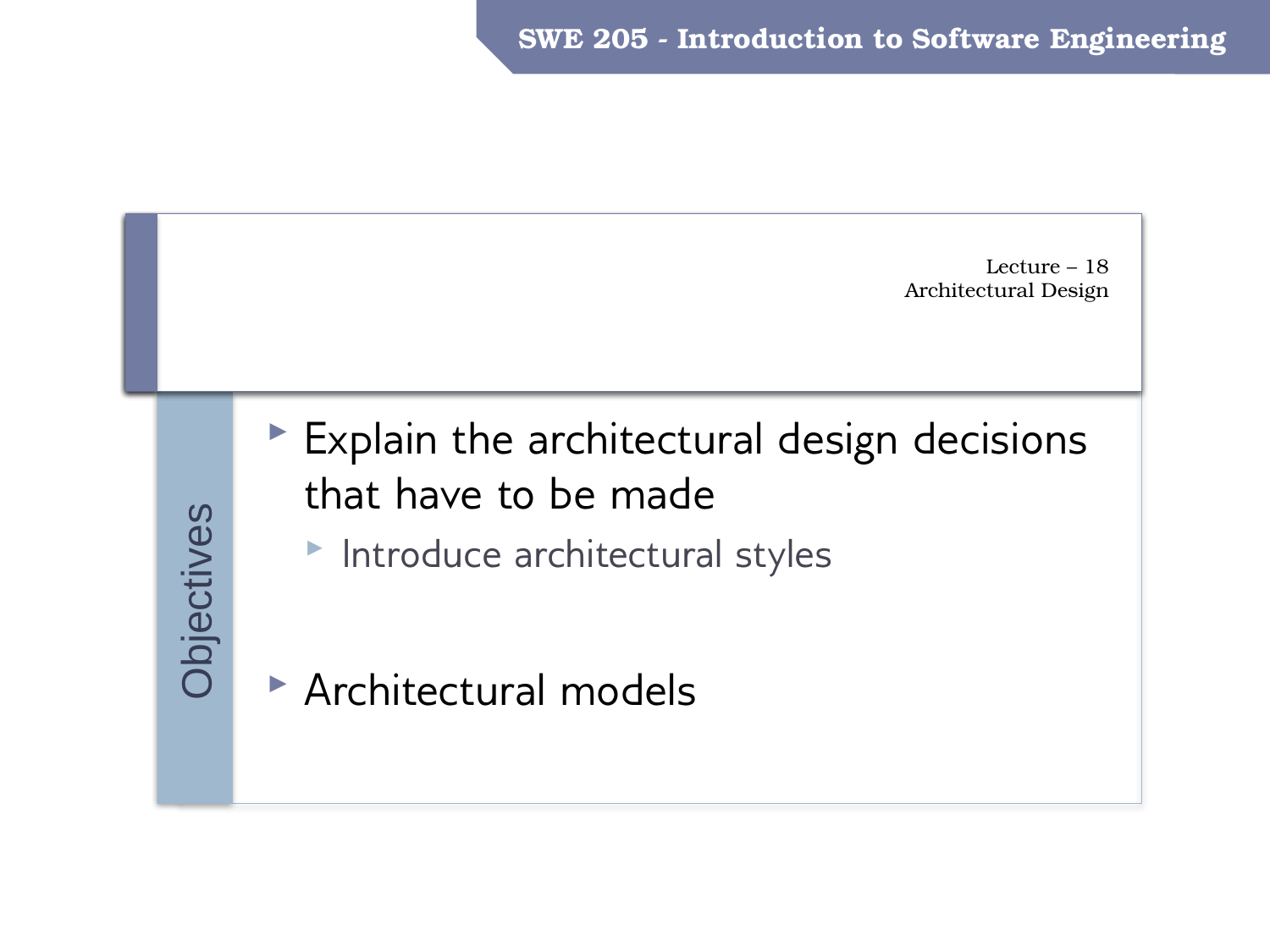

SWE 205 - Introduction to Software Engineering
# Lecture – 18 Architectural Design
Explain the architectural design decisions that have to be made
Introduce architectural styles

Architectural models